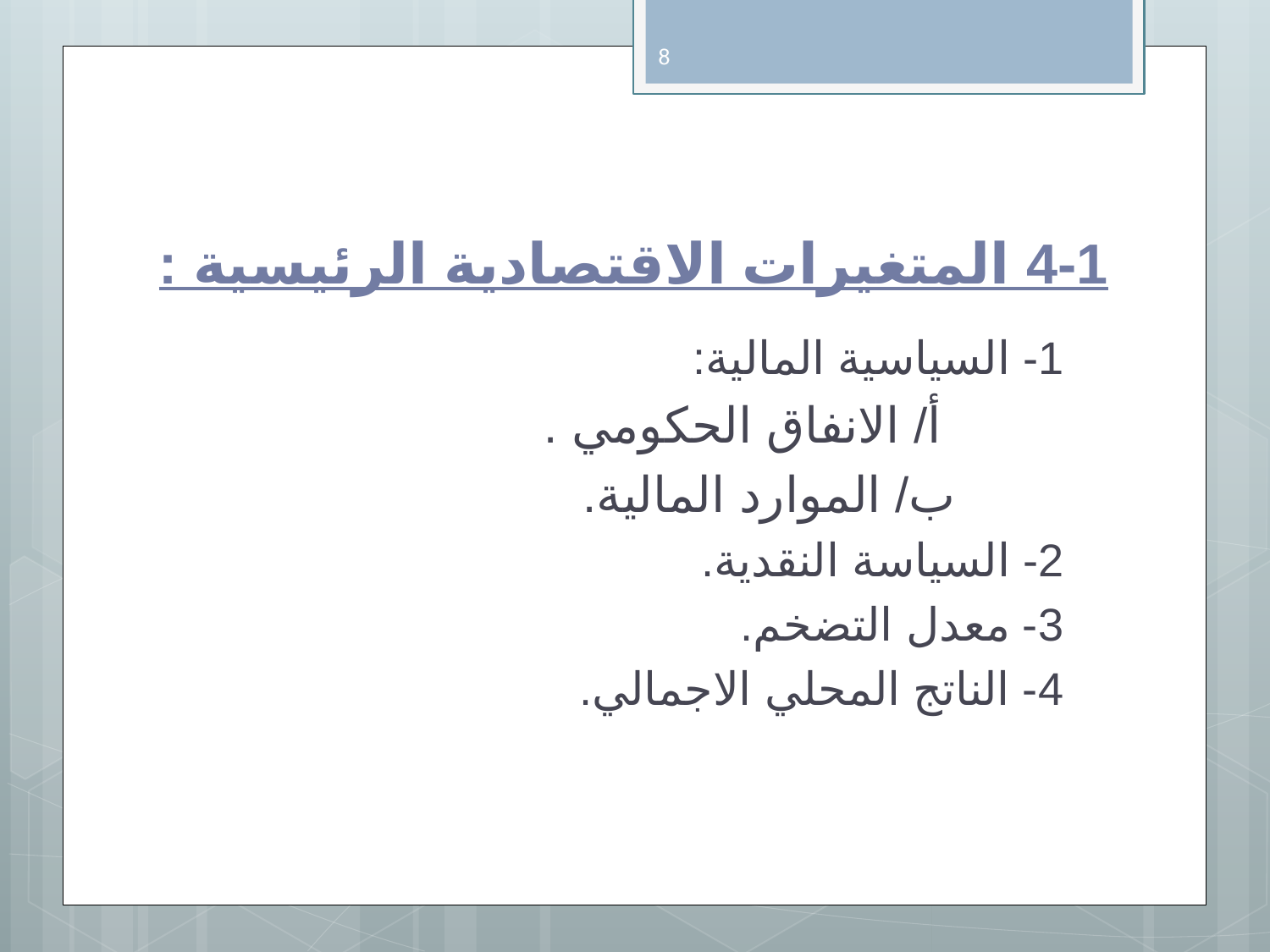

8
# 4-1 المتغيرات الاقتصادية الرئيسية :
1- السياسية المالية:
 أ/ الانفاق الحكومي .
ب/ الموارد المالية.
2- السياسة النقدية.
3- معدل التضخم.
4- الناتج المحلي الاجمالي.